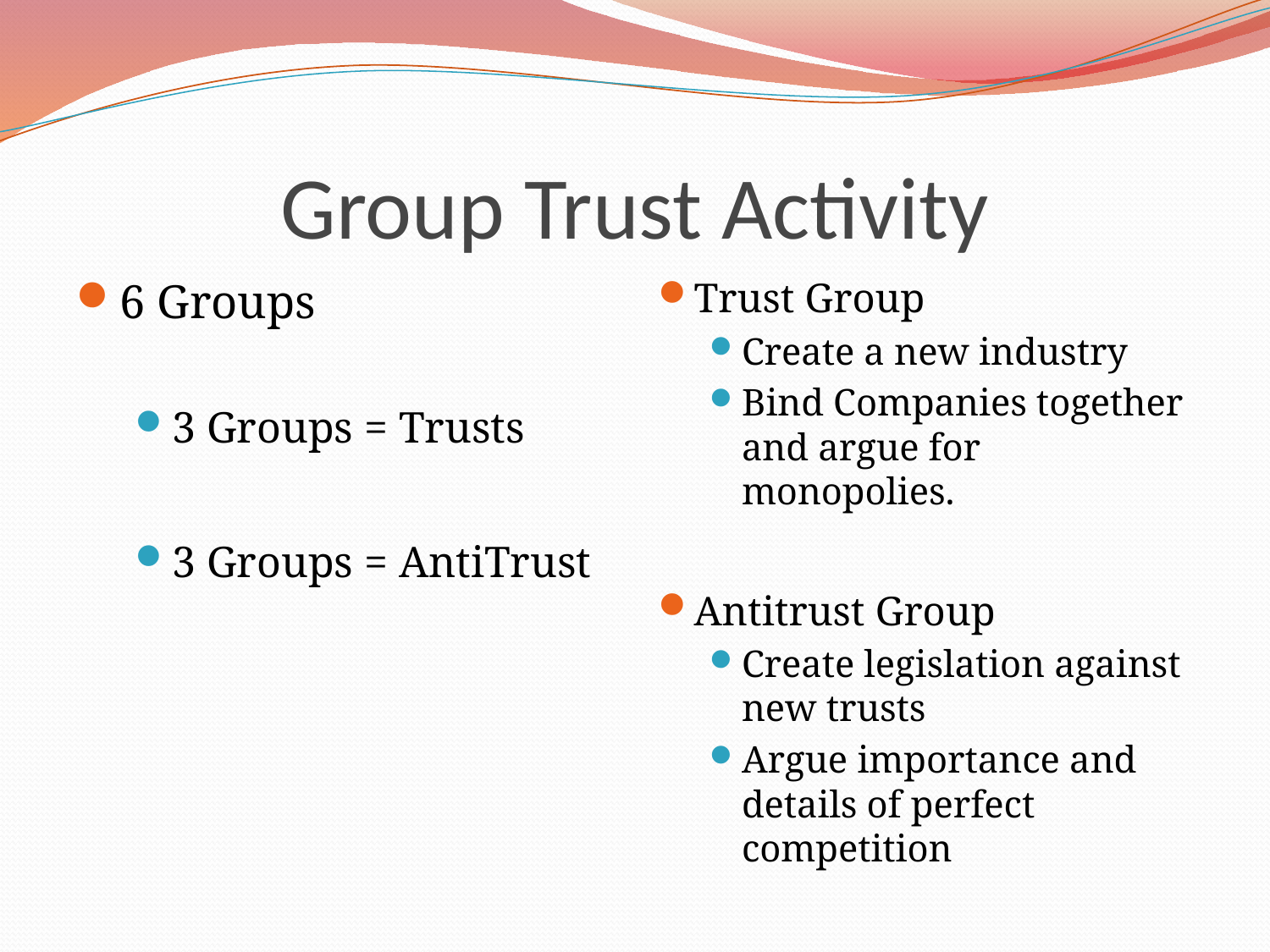

# Group Trust Activity
6 Groups

3 Groups = Trusts

3 Groups = AntiTrust

Trust Group
Create a new industry
Bind Companies together and argue for monopolies.

Antitrust Group
Create legislation against new trusts
Argue importance and details of perfect competition